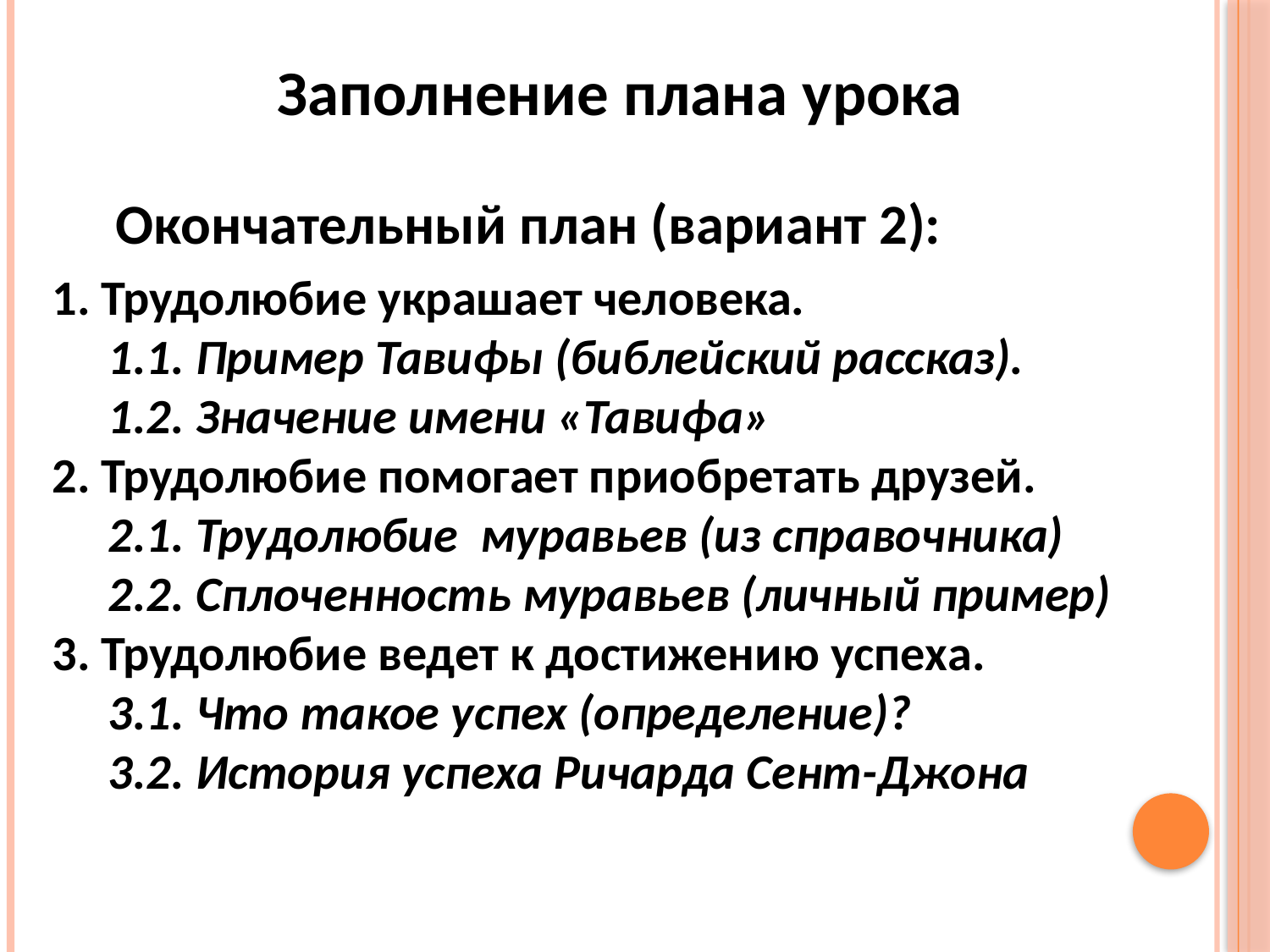

Заполнение плана урока

     Окончательный план (вариант 2):
1. Трудолюбие украшает человека.
     1.1. Пример Тавифы (библейский рассказ).
     1.2. Значение имени «Тавифа»
2. Трудолюбие помогает приобретать друзей.
     2.1. Трудолюбие  муравьев (из справочника)
     2.2. Сплоченность муравьев (личный пример)
3. Трудолюбие ведет к достижению успеха.
     3.1. Что такое успех (определение)?
     3.2. История успеха Ричарда Сент-Джона